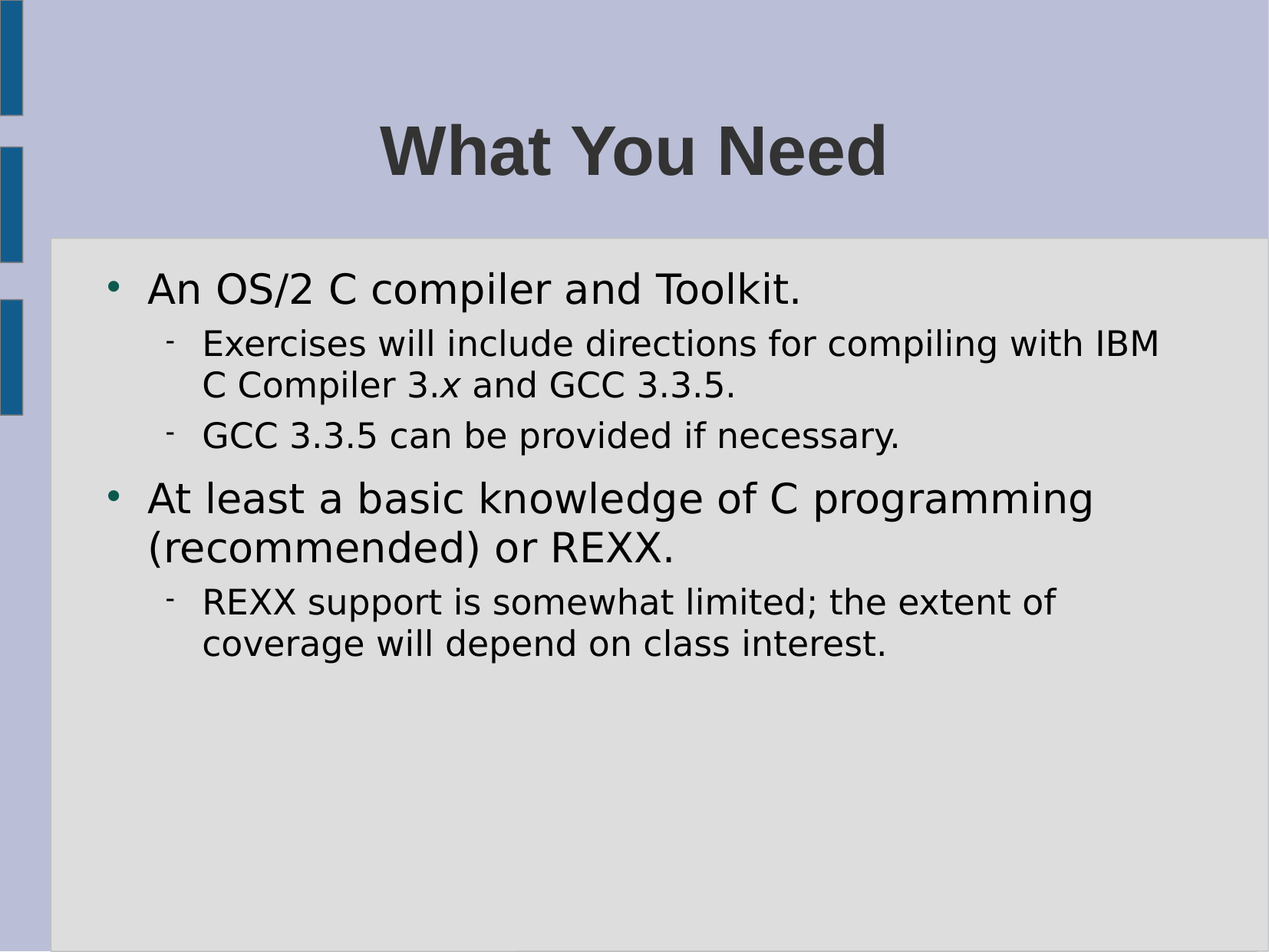

# What You Need
An OS/2 C compiler and Toolkit.
Exercises will include directions for compiling with IBM C Compiler 3.x and GCC 3.3.5.
GCC 3.3.5 can be provided if necessary.
At least a basic knowledge of C programming (recommended) or REXX.
REXX support is somewhat limited; the extent of coverage will depend on class interest.